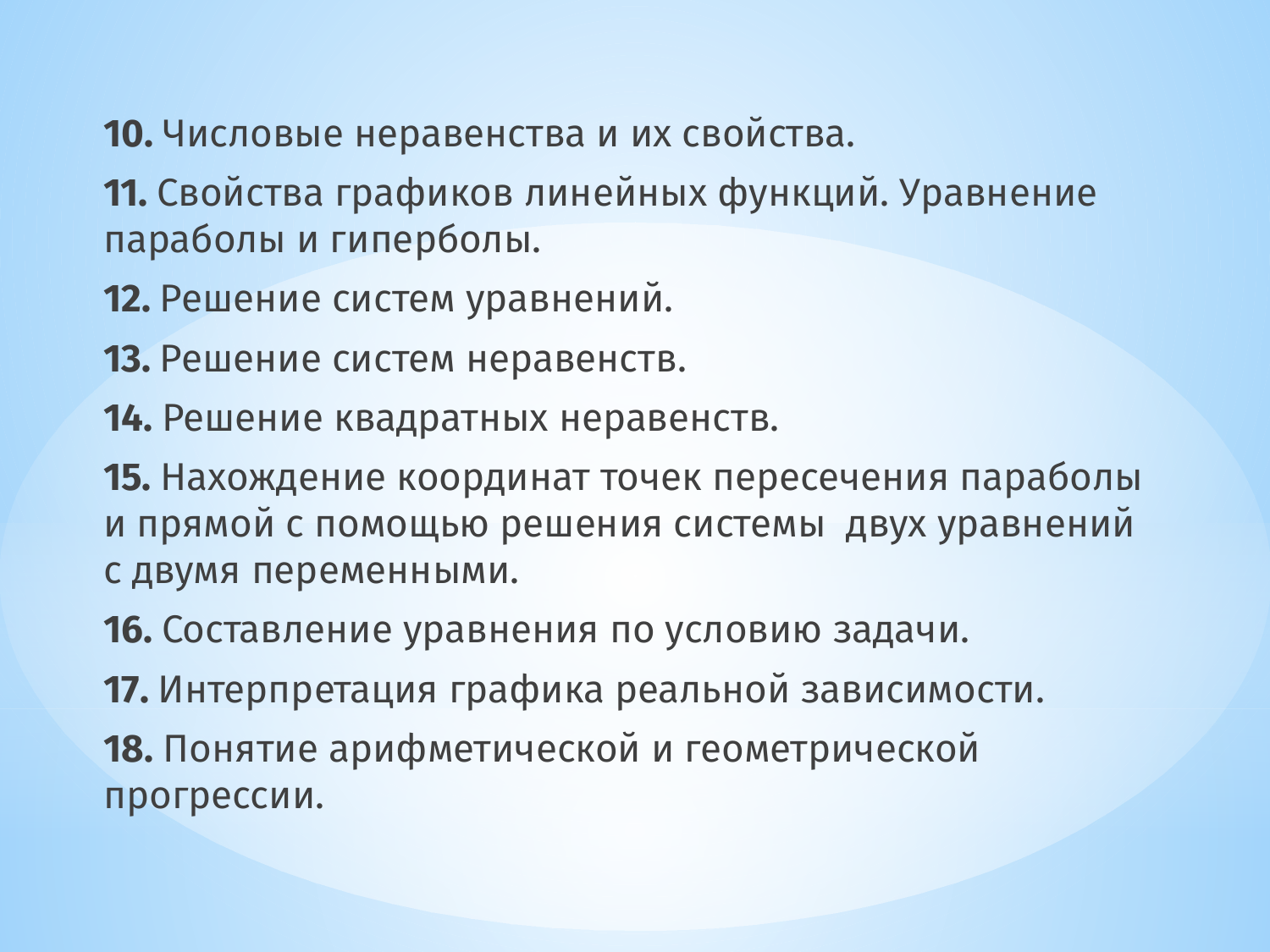

10. Числовые неравенства и их свойства.
11. Свойства графиков линейных функций. Уравнение параболы и гиперболы.
12. Решение систем уравнений.
13. Решение систем неравенств.
14. Решение квадратных неравенств.
15. Нахождение координат точек пересечения параболы и прямой с помощью решения системы  двух уравнений с двумя переменными.
16. Составление уравнения по условию задачи.
17. Интерпретация графика реальной зависимости.
18. Понятие арифметической и геометрической прогрессии.